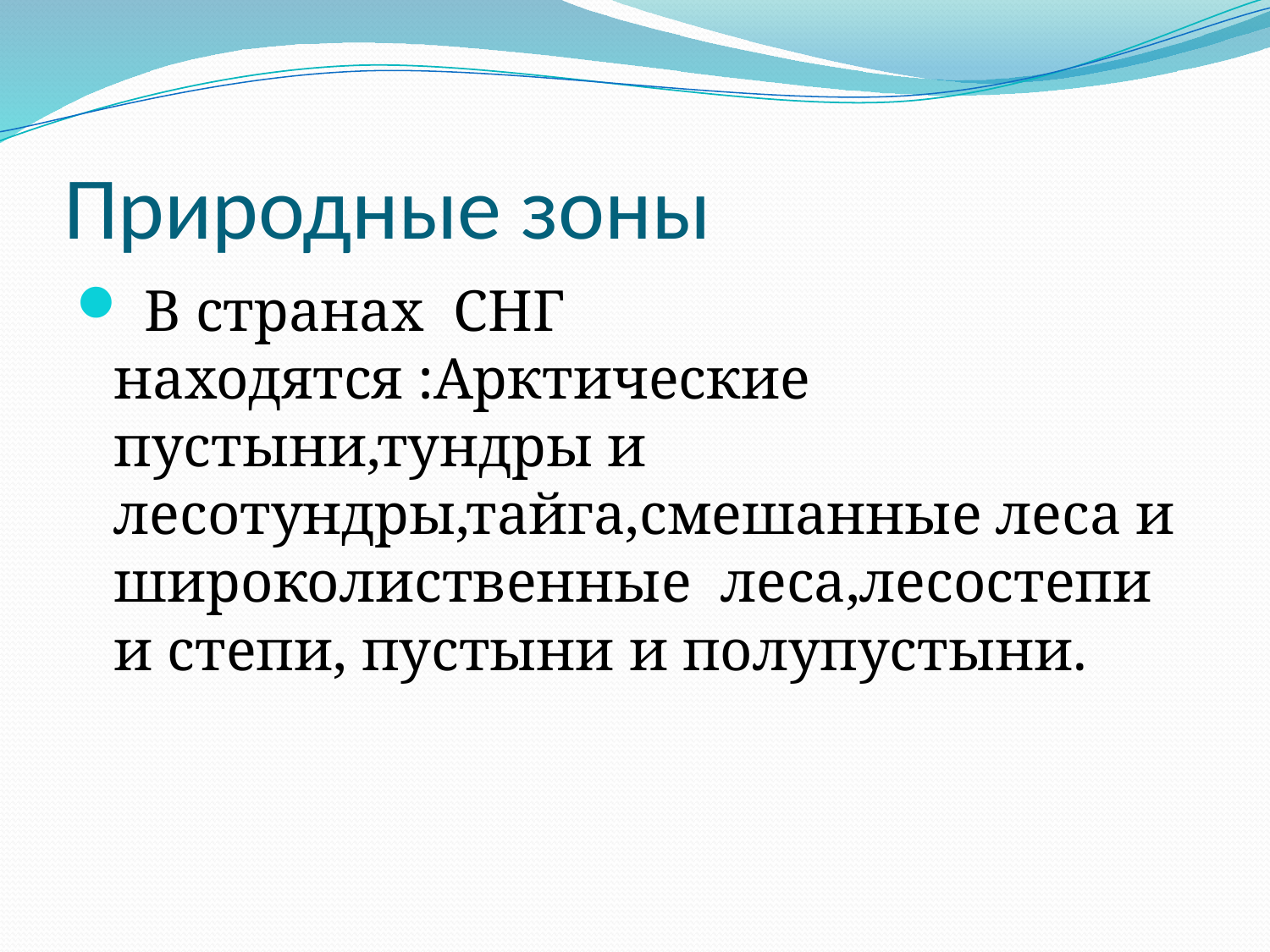

# Природные зоны
 В странах  СНГ находятся :Арктические пустыни,тундры и лесотундры,тайга,смешанные леса и широколиственные  леса,лесостепи и степи, пустыни и полупустыни.